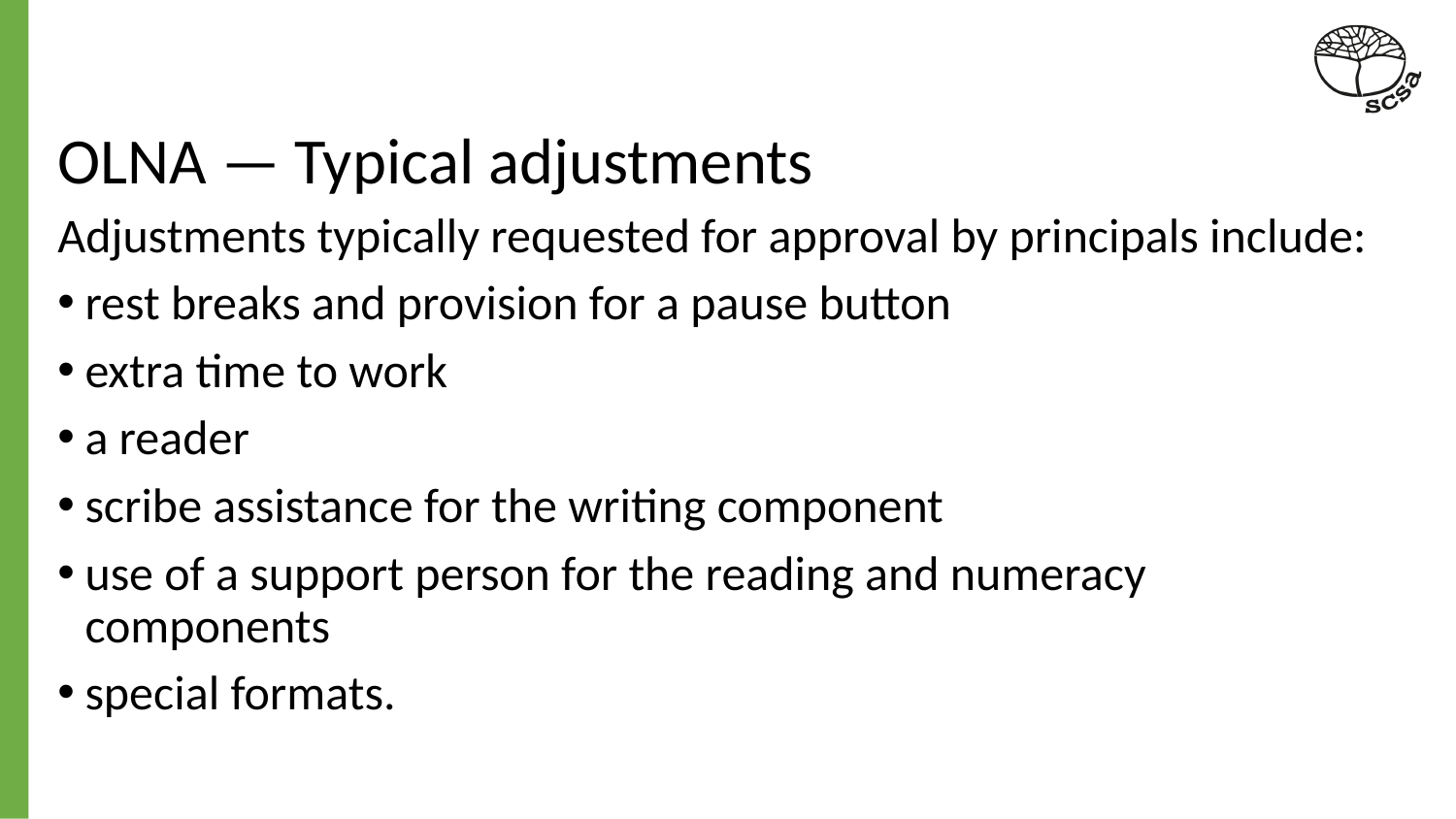

# OLNA — Typical adjustments
Adjustments typically requested for approval by principals include:
rest breaks and provision for a pause button
extra time to work
a reader
scribe assistance for the writing component
use of a support person for the reading and numeracy components
special formats.